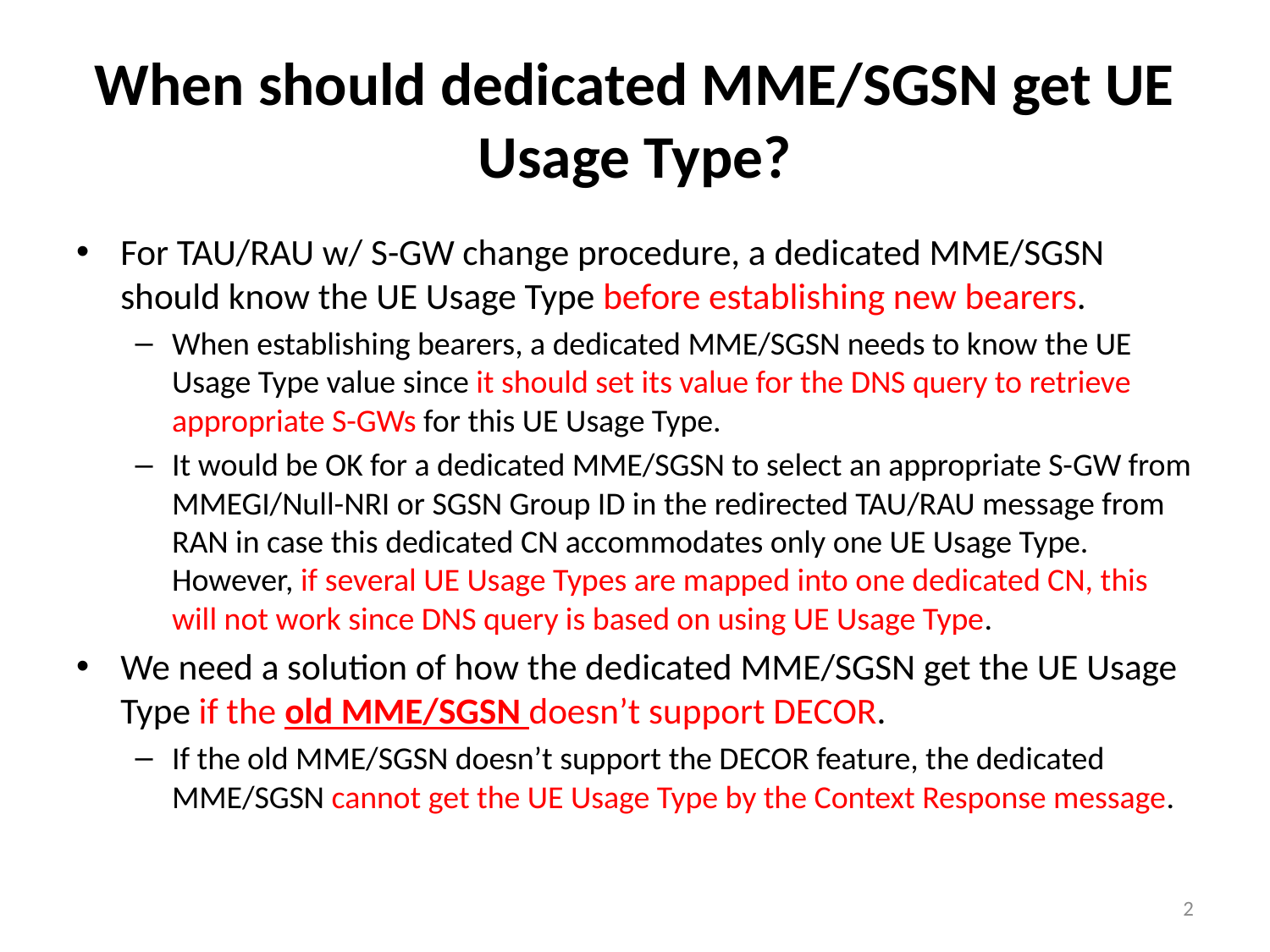

# When should dedicated MME/SGSN get UE Usage Type?
For TAU/RAU w/ S-GW change procedure, a dedicated MME/SGSN should know the UE Usage Type before establishing new bearers.
When establishing bearers, a dedicated MME/SGSN needs to know the UE Usage Type value since it should set its value for the DNS query to retrieve appropriate S-GWs for this UE Usage Type.
It would be OK for a dedicated MME/SGSN to select an appropriate S-GW from MMEGI/Null-NRI or SGSN Group ID in the redirected TAU/RAU message from RAN in case this dedicated CN accommodates only one UE Usage Type. However, if several UE Usage Types are mapped into one dedicated CN, this will not work since DNS query is based on using UE Usage Type.
We need a solution of how the dedicated MME/SGSN get the UE Usage Type if the old MME/SGSN doesn’t support DECOR.
If the old MME/SGSN doesn’t support the DECOR feature, the dedicated MME/SGSN cannot get the UE Usage Type by the Context Response message.
2